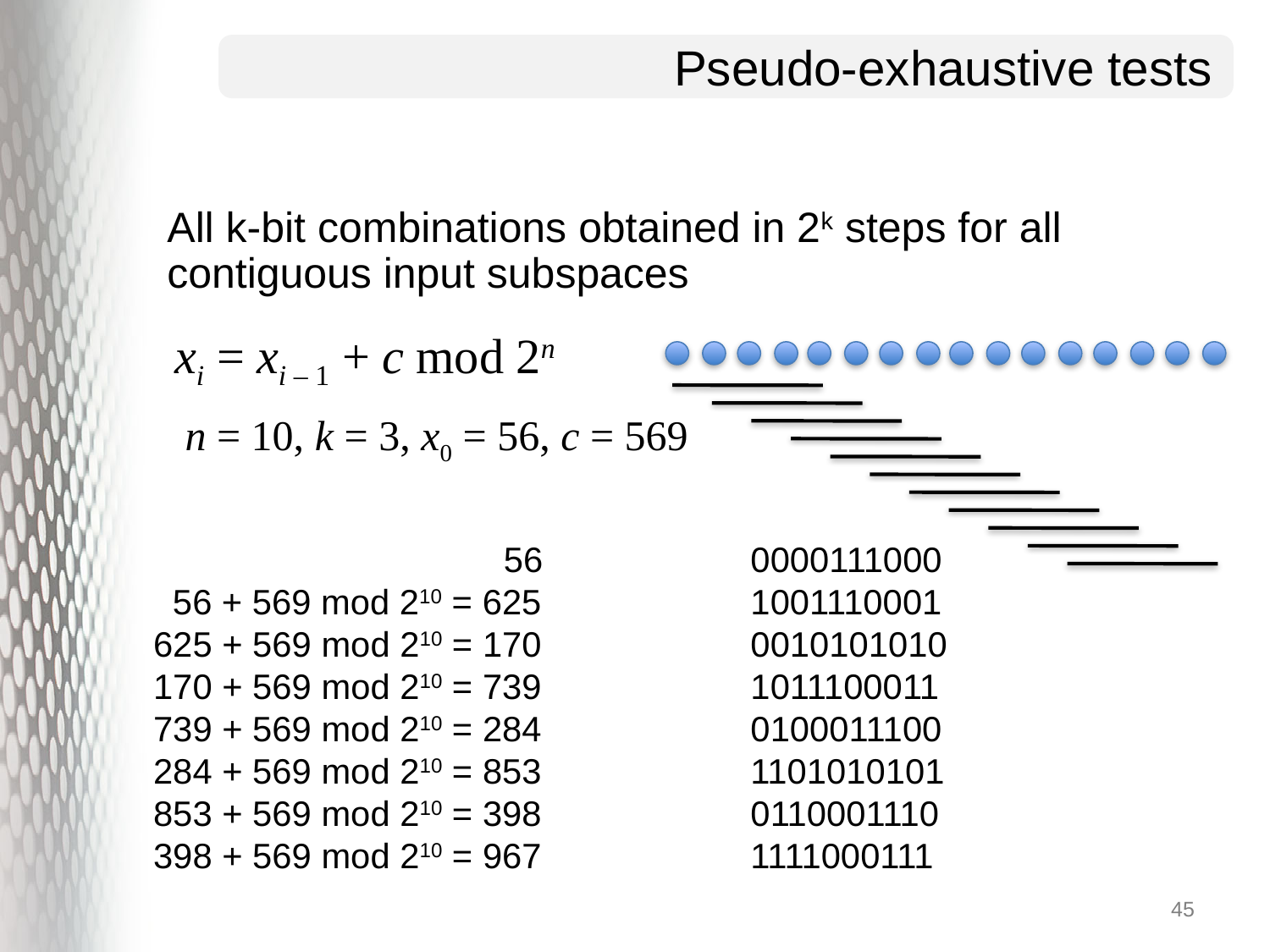

# Pseudo-exhaustive tests
All k-bit combinations obtained in 2k steps for all contiguous input subspaces
xi = xi – 1 + c mod 2n

n = 10, k = 3, x0 = 56, c = 569
                                    56 	0000111000
  56 + 569 mod 210 = 625 	1001110001
625 + 569 mod 210 = 170 	0010101010
170 + 569 mod 210 = 739 	1011100011
739 + 569 mod 210 = 284 	0100011100
284 + 569 mod 210 = 853 	1101010101
853 + 569 mod 210 = 398 	0110001110
398 + 569 mod 210 = 967 	1111000111